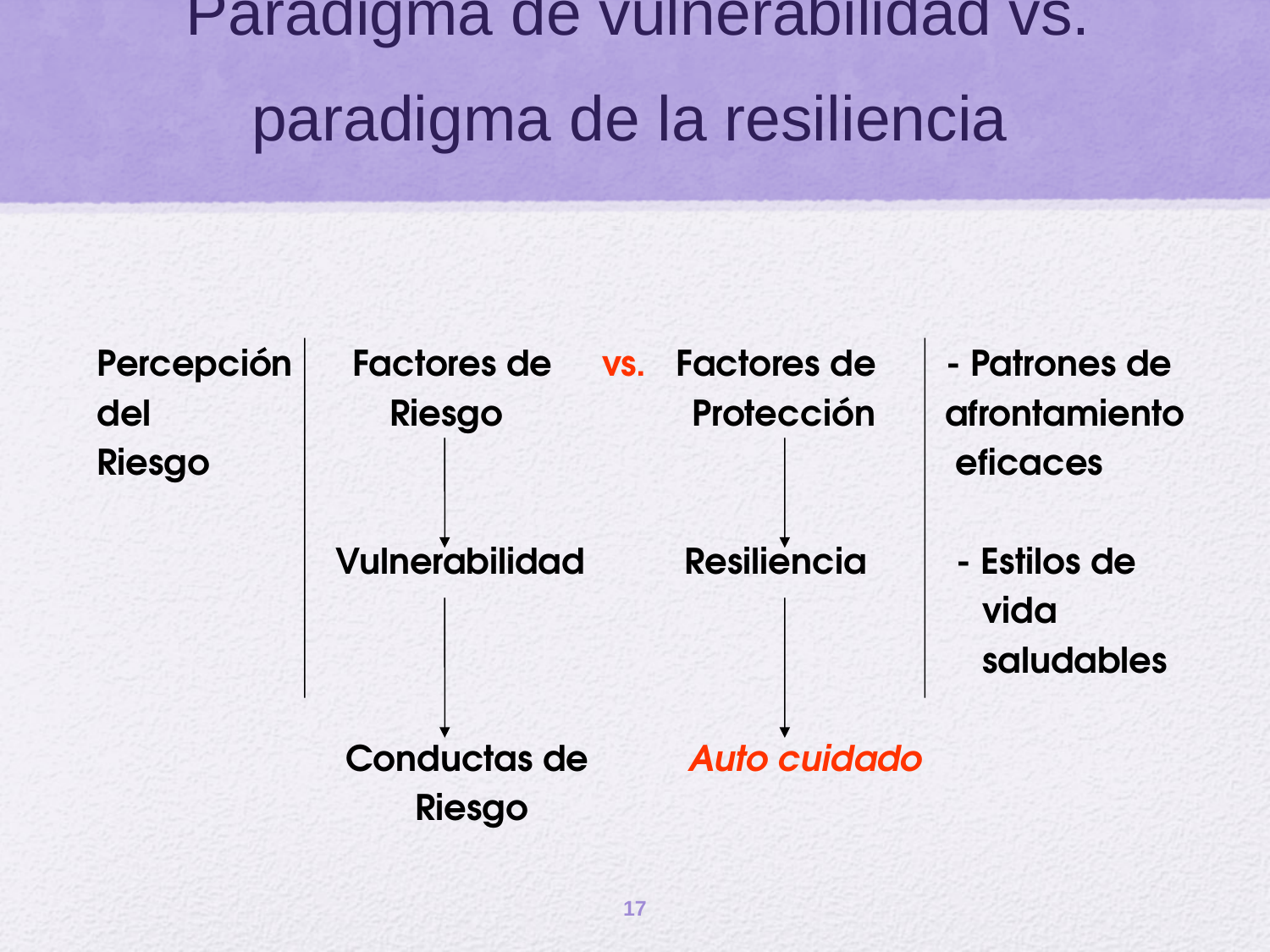

# Paradigma de vulnerabilidad vs. paradigma de la resiliencia

Percepción      Factores de     vs.   Factores de       - Patrones de
del                        Riesgo                   Protección       afrontamiento
Riesgo                                                                           eficaces

                        Vulnerabilidad          Resiliencia         - Estilos de
                                                                                         vida
                                                                                         saludables

                         Conductas de          Auto cuidado
                                Riesgo

17